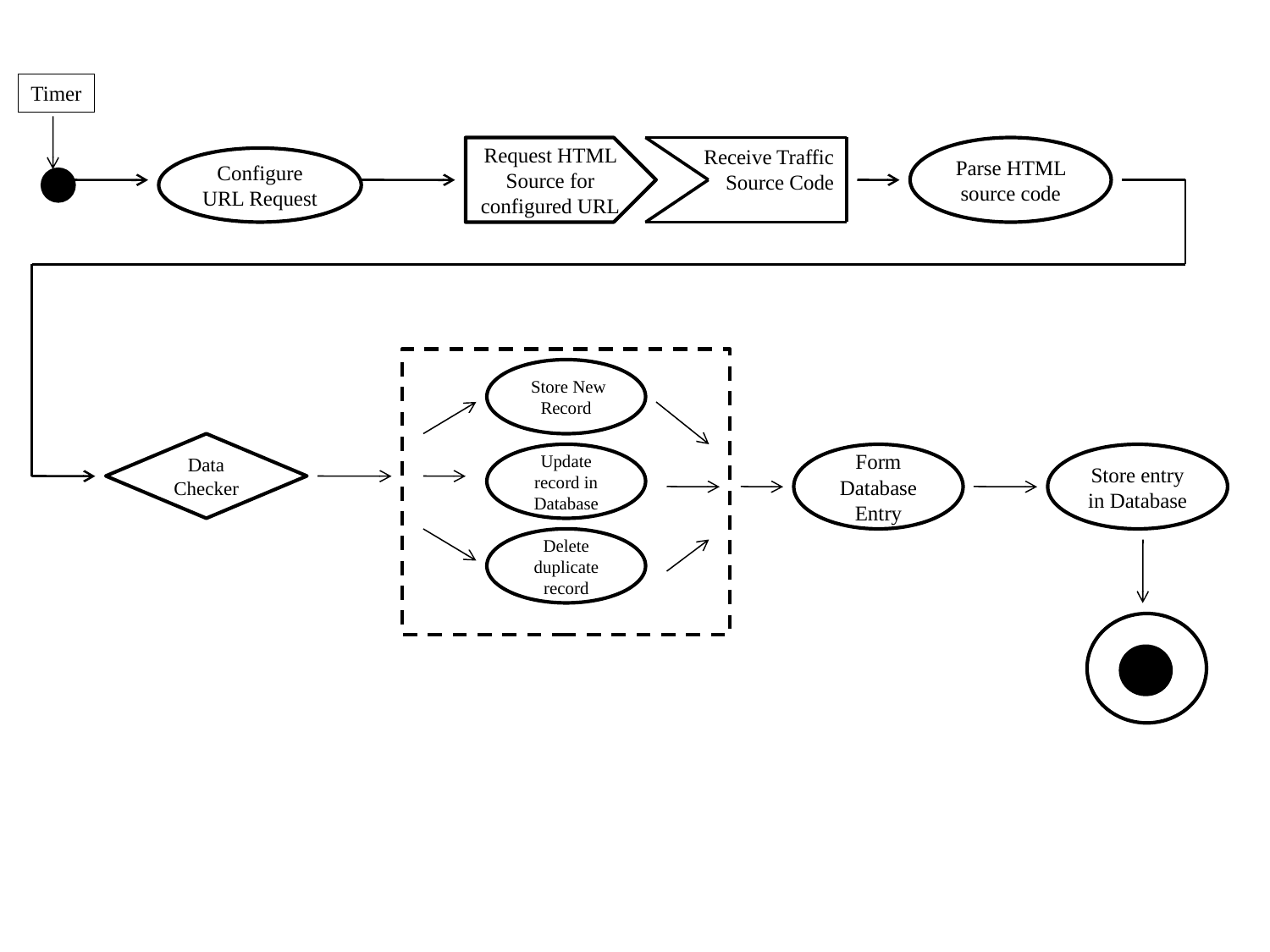

Timer
Request HTML Source for configured URL

Receive Traffic
 Source Code
Parse HTML source code
Configure URL Request

 Store New Record
Data Checker
Update record in Database
Form Database Entry
Store entry in Database
Delete duplicate record